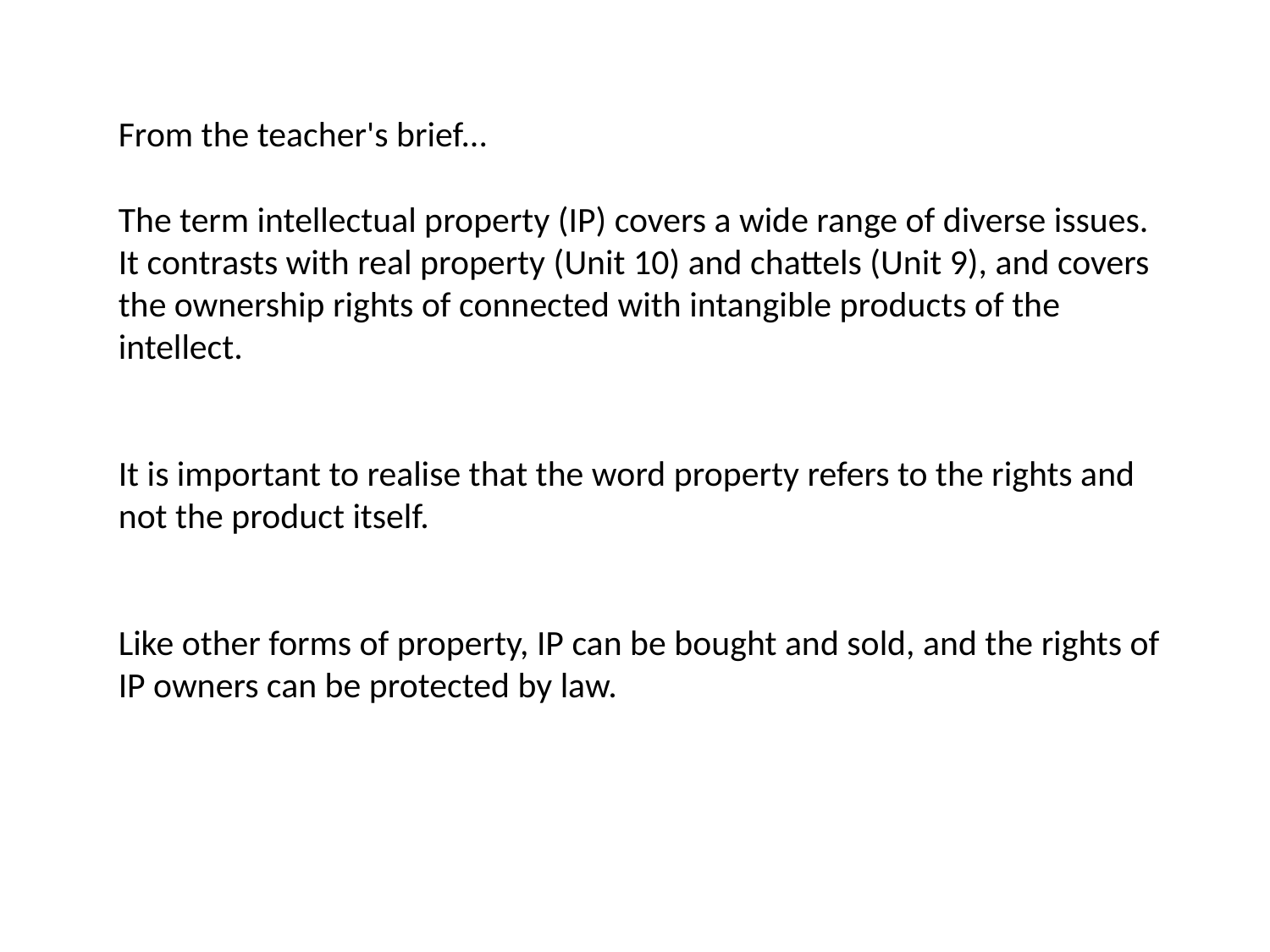

From the teacher's brief...

The term intellectual property (IP) covers a wide range of diverse issues. It contrasts with real property (Unit 10) and chattels (Unit 9), and covers the ownership rights of connected with intangible products of the intellect.

It is important to realise that the word property refers to the rights and not the product itself.

Like other forms of property, IP can be bought and sold, and the rights of IP owners can be protected by law.